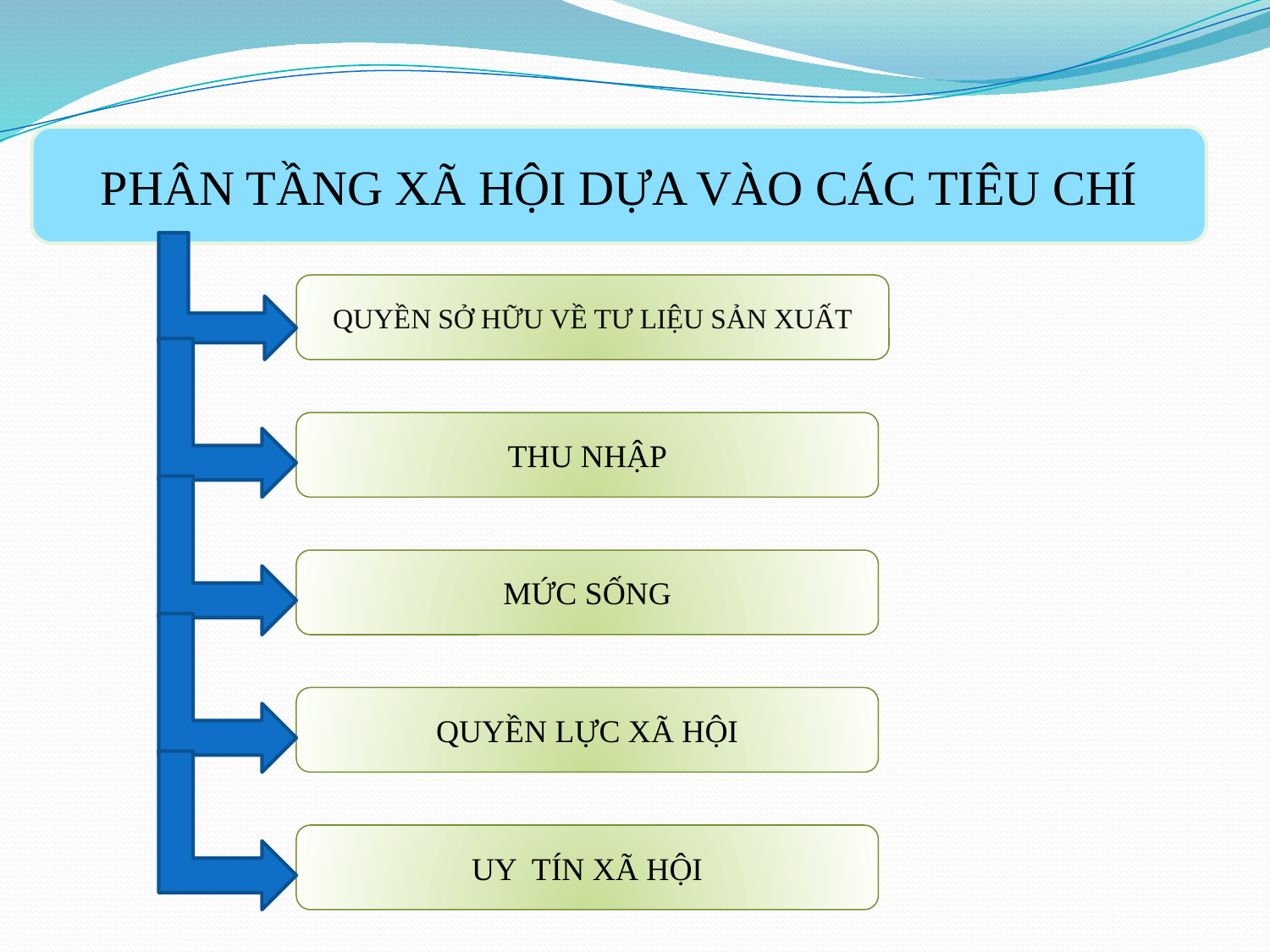

PHÂN TẦNG XÃ HỘI DỰA VÀO CÁC TIÊU CHÍ

QUYỀN SỞ HỮU VỀ TƯ LIỆU SẢN XUẤT

THU NHẬP

MỨC SỐNG

QUYỀN LỰC XÃ HỘI

UY  TÍN XÃ HỘI